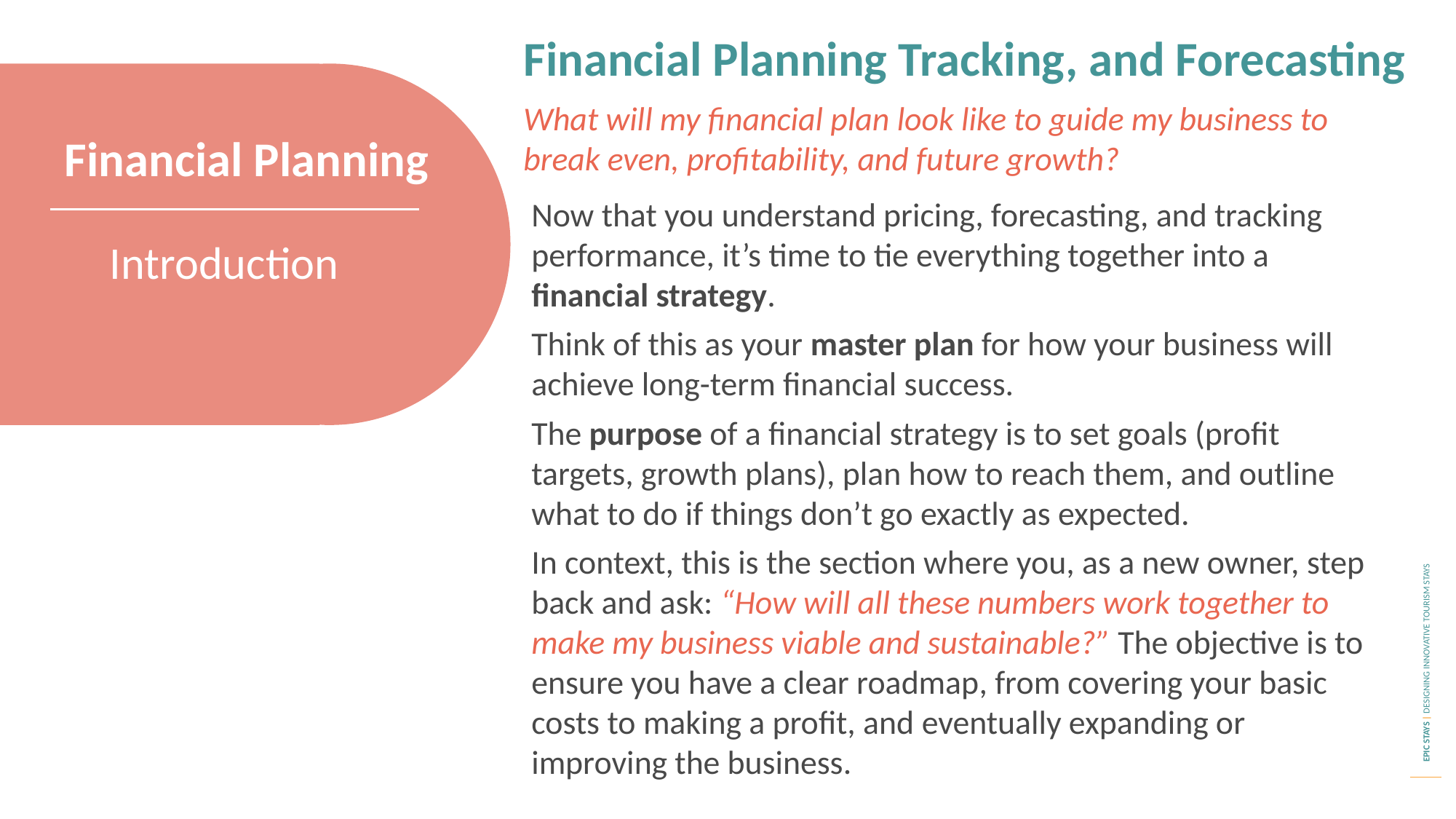

Financial Planning Tracking, and Forecasting
What will my financial plan look like to guide my business to break even, profitability, and future growth?

Financial Planning
Now that you understand pricing, forecasting, and tracking performance, it’s time to tie everything together into a financial strategy.
Think of this as your master plan for how your business will achieve long-term financial success.
The purpose of a financial strategy is to set goals (profit targets, growth plans), plan how to reach them, and outline what to do if things don’t go exactly as expected.
In context, this is the section where you, as a new owner, step back and ask: “How will all these numbers work together to make my business viable and sustainable?” The objective is to ensure you have a clear roadmap, from covering your basic costs to making a profit, and eventually expanding or improving the business.
Introduction